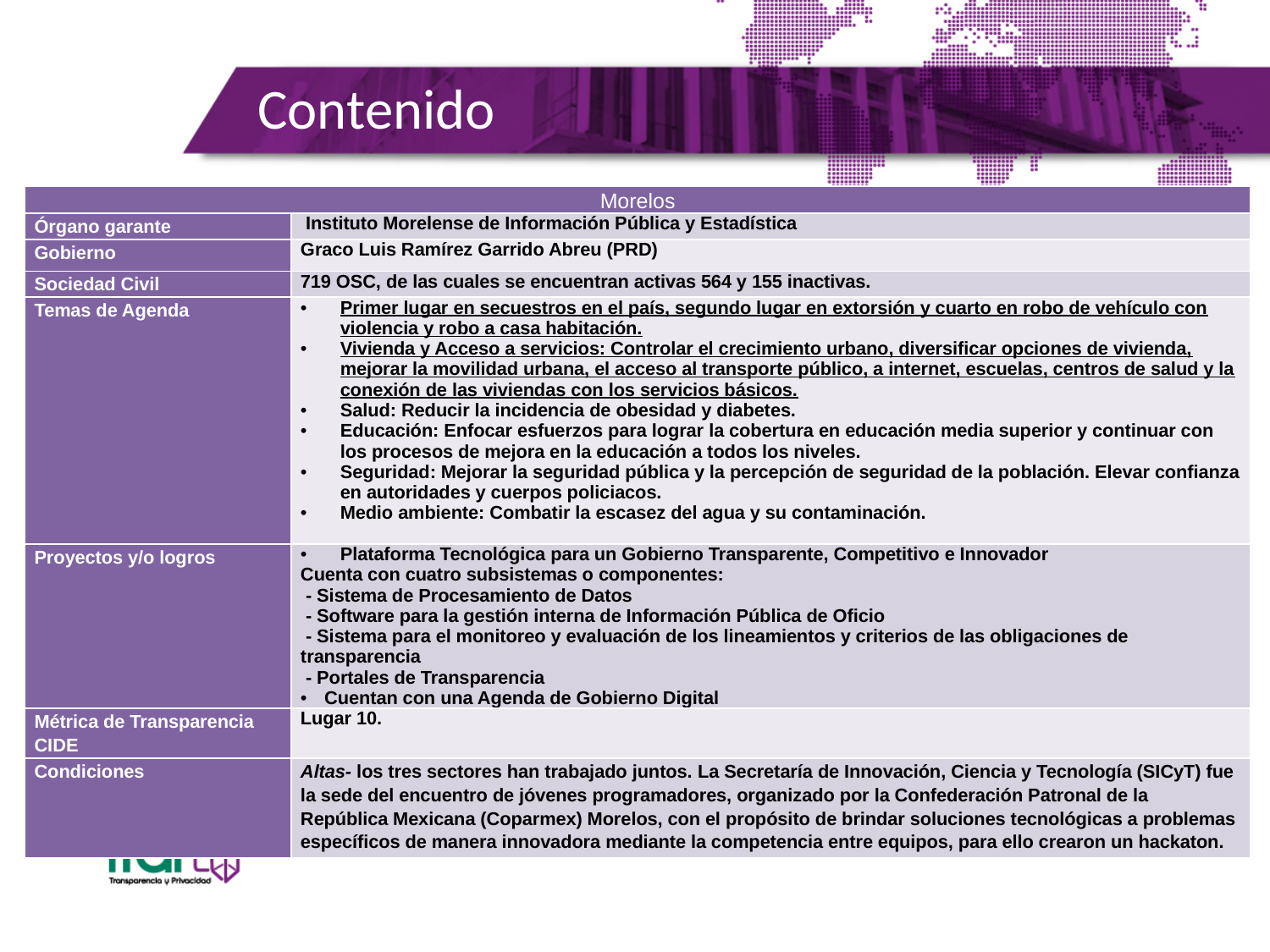

# Contenido
| Morelos |  |
| --- | --- |
| Órgano garante | Instituto Morelense de Información Pública y Estadística |
| Gobierno | Graco Luis Ramírez Garrido Abreu (PRD) |
| Sociedad Civil | 719 OSC, de las cuales se encuentran activas 564 y 155 inactivas. |
| Temas de Agenda | Primer lugar en secuestros en el país, segundo lugar en extorsión y cuarto en robo de vehículo con violencia y robo a casa habitación. Vivienda y Acceso a servicios: Controlar el crecimiento urbano, diversificar opciones de vivienda, mejorar la movilidad urbana, el acceso al transporte público, a internet, escuelas, centros de salud y la conexión de las viviendas con los servicios básicos. Salud: Reducir la incidencia de obesidad y diabetes. Educación: Enfocar esfuerzos para lograr la cobertura en educación media superior y continuar con los procesos de mejora en la educación a todos los niveles. Seguridad: Mejorar la seguridad pública y la percepción de seguridad de la población. Elevar confianza en autoridades y cuerpos policiacos. Medio ambiente: Combatir la escasez del agua y su contaminación. |
| Proyectos y/o logros | Plataforma Tecnológica para un Gobierno Transparente, Competitivo e Innovador Cuenta con cuatro subsistemas o componentes: - Sistema de Procesamiento de Datos - Software para la gestión interna de Información Pública de Oficio - Sistema para el monitoreo y evaluación de los lineamientos y criterios de las obligaciones de transparencia - Portales de Transparencia Cuentan con una Agenda de Gobierno Digital |
| Métrica de Transparencia CIDE | Lugar 10. |
| Condiciones | Altas- los tres sectores han trabajado juntos. La Secretaría de Innovación, Ciencia y Tecnología (SICyT) fue la sede del encuentro de jóvenes programadores, organizado por la Confederación Patronal de la República Mexicana (Coparmex) Morelos, con el propósito de brindar soluciones tecnológicas a problemas específicos de manera innovadora mediante la competencia entre equipos, para ello crearon un hackaton. |